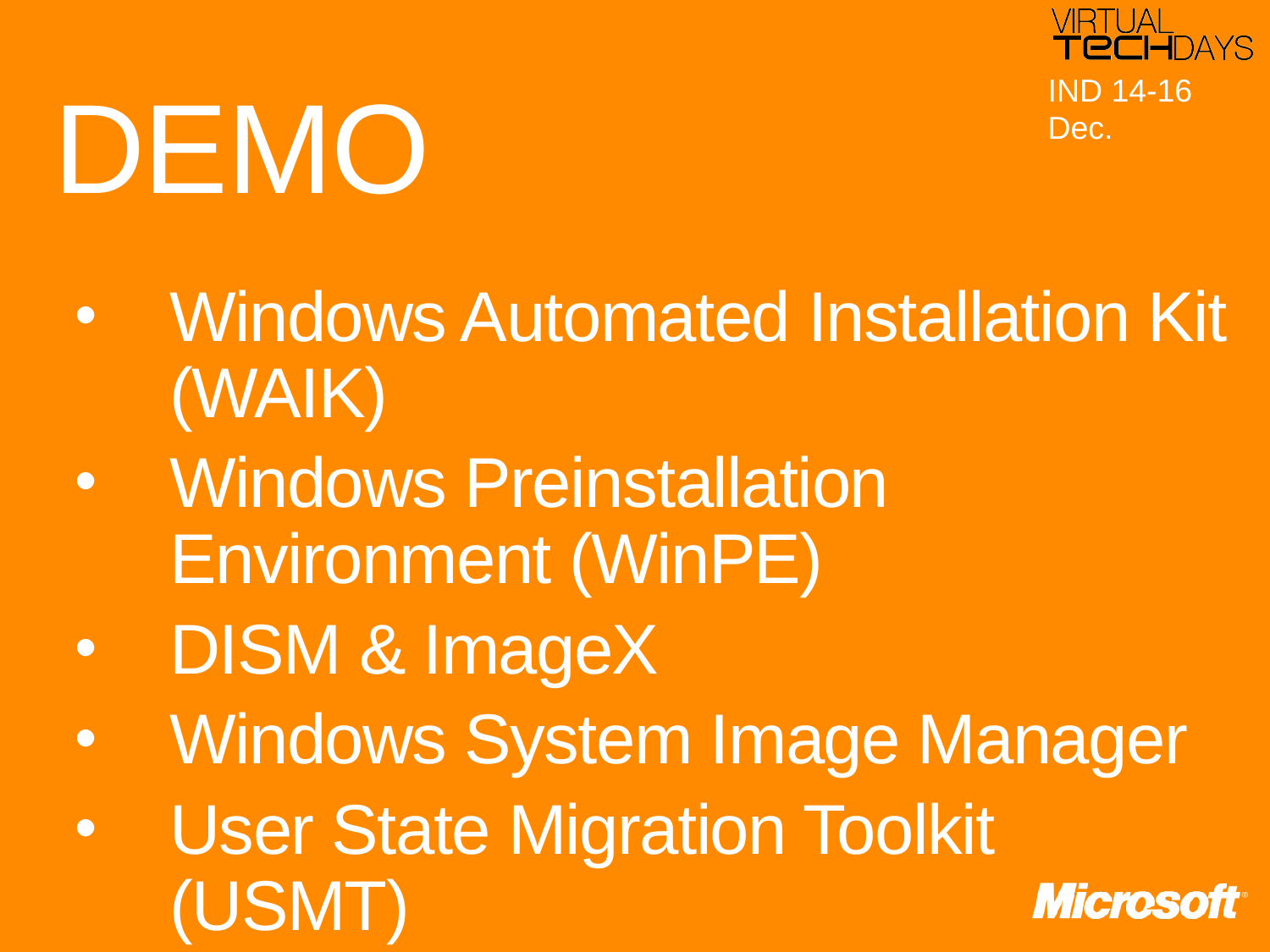

DEMO

Windows Automated Installation Kit (WAIK)
Windows Preinstallation Environment (WinPE)
DISM & ImageX
Windows System Image Manager
User State Migration Toolkit (USMT)